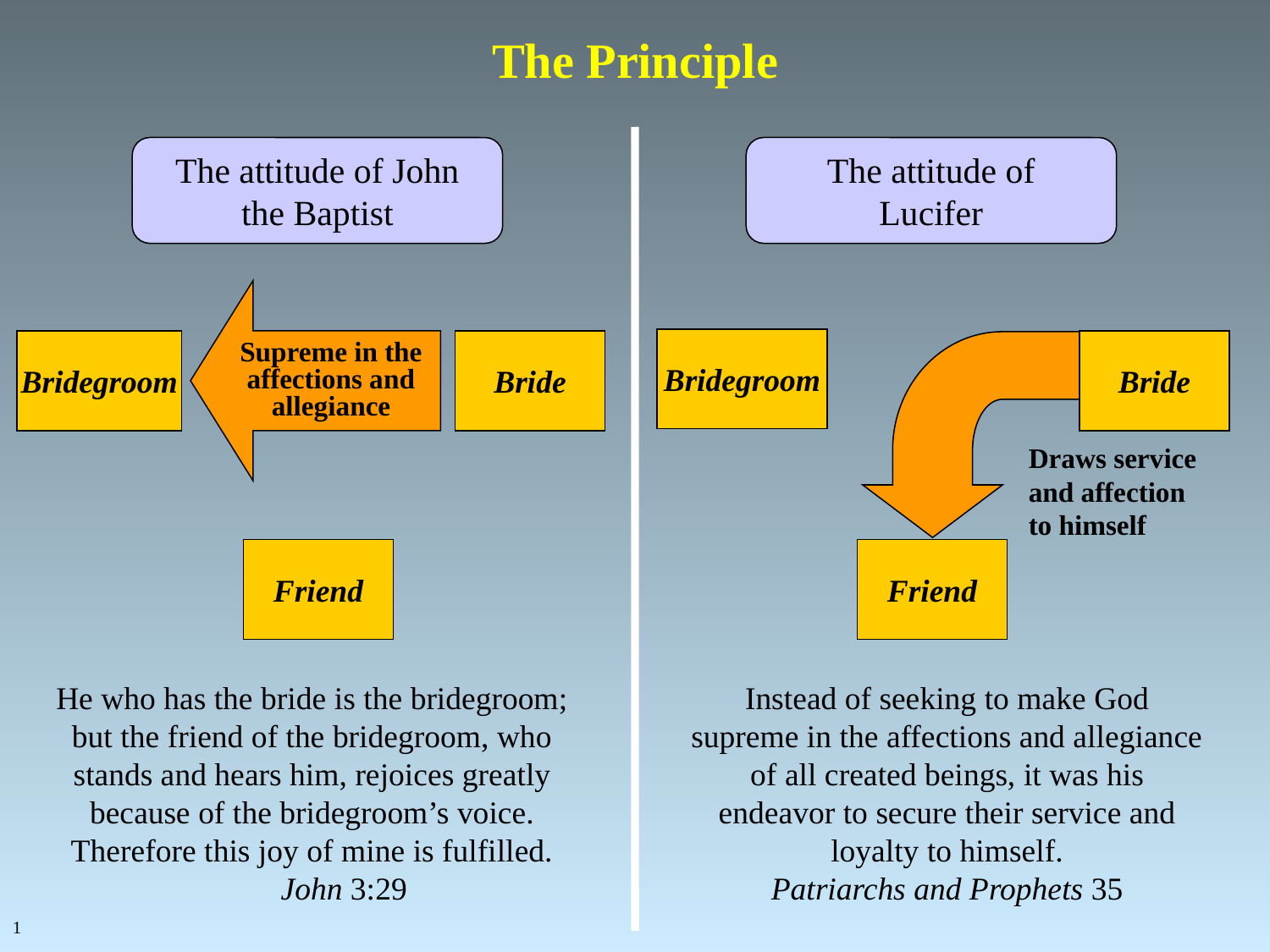

The Principle

The attitude of John
the Baptist
The attitude of
Lucifer
Supreme in the
affections and
allegiance

Bridegroom
Bridegroom
Bride
Bride
Draws service
and affection
to himself
Friend
Friend
He who has the bride is the bridegroom; but the friend of the bridegroom, who stands and hears him, rejoices greatly because of the bridegroom’s voice. Therefore this joy of mine is fulfilled.
John 3:29
Instead of seeking to make God supreme in the affections and allegiance of all created beings, it was his endeavor to secure their service and loyalty to himself.
Patriarchs and Prophets 35
1